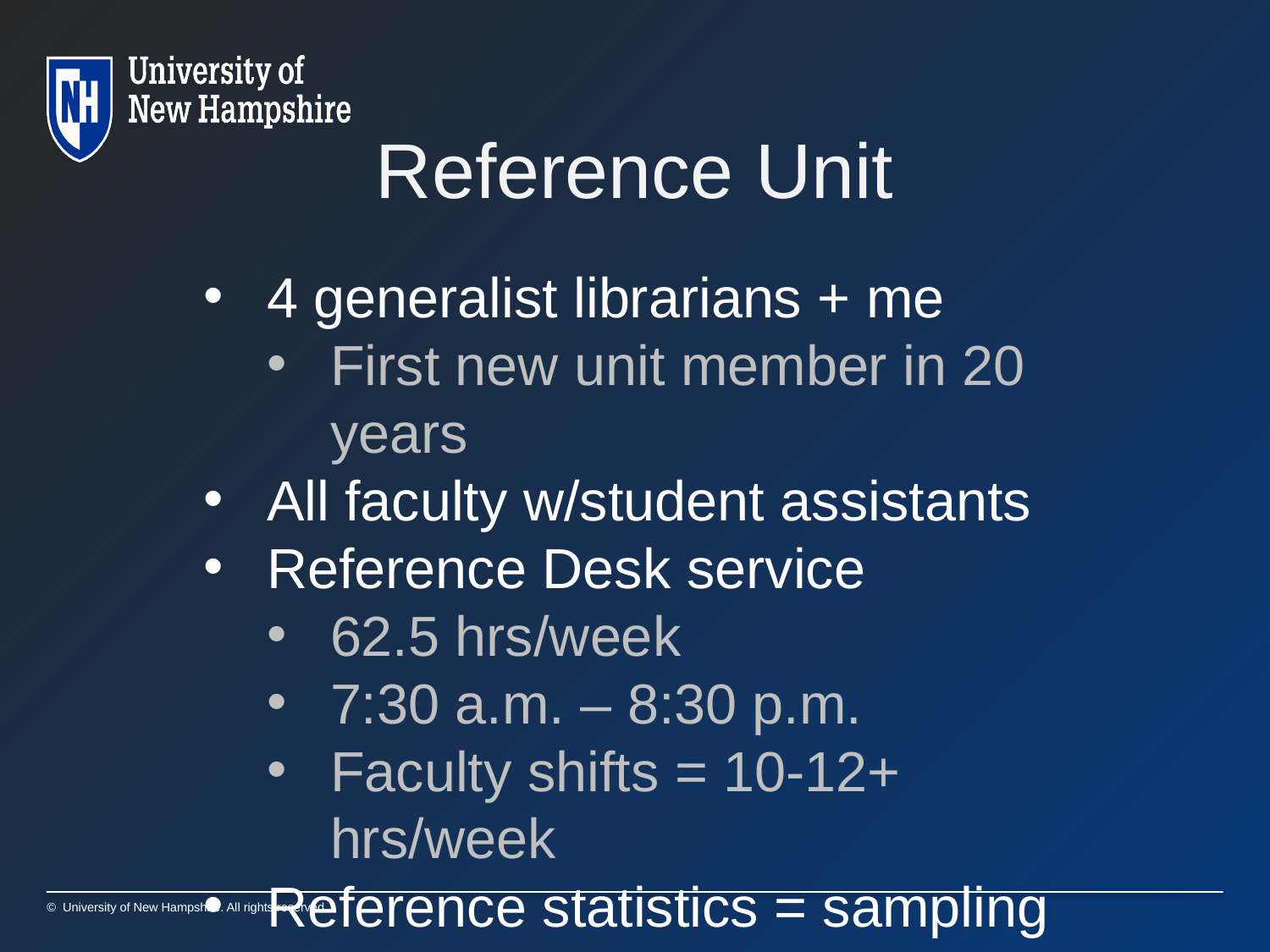

# Reference Unit
4 generalist librarians + me
First new unit member in 20 years
All faculty w/student assistants
Reference Desk service
62.5 hrs/week
7:30 a.m. – 8:30 p.m.
Faculty shifts = 10-12+ hrs/week
Reference statistics = sampling